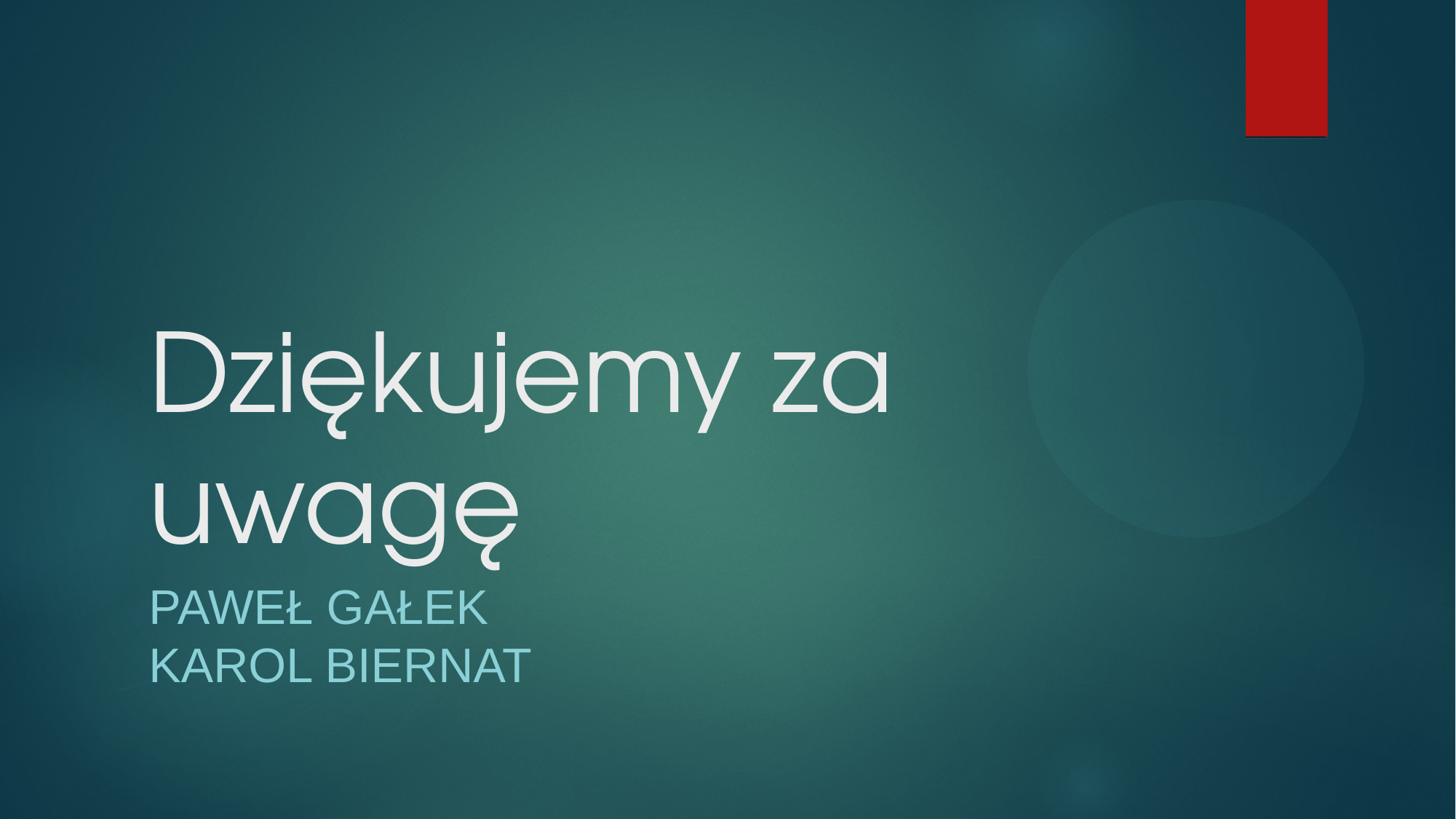

# Dziękujemy za uwagę
Paweł Gałek
Karol Biernat